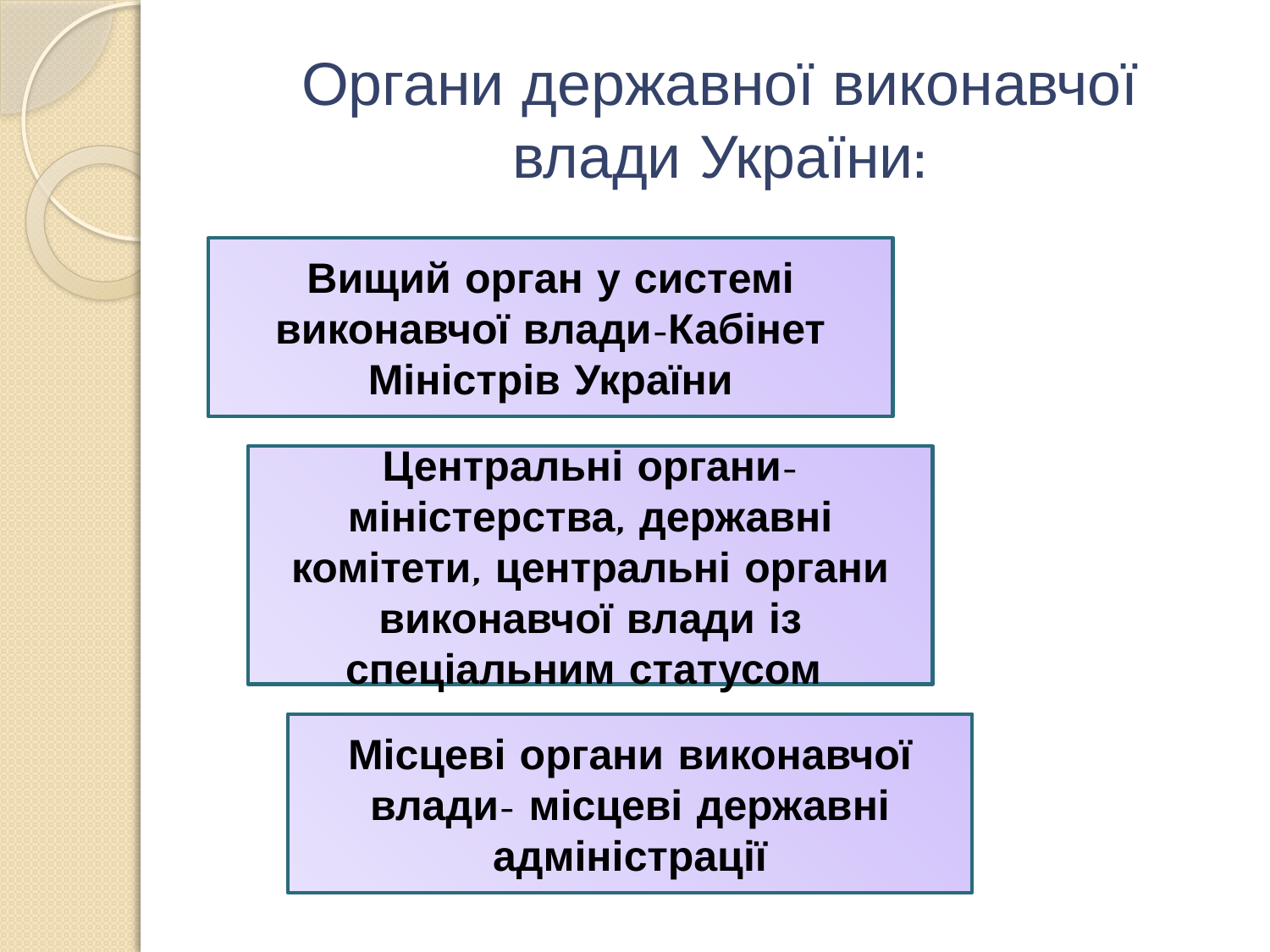

# Органи державної виконавчої влади України:
Вищий орган у системі виконавчої влади-Кабінет Міністрів України
Центральні органи- міністерства, державні комітети, центральні органи виконавчої влади із спеціальним статусом
Місцеві органи виконавчої влади- місцеві державні адміністрації